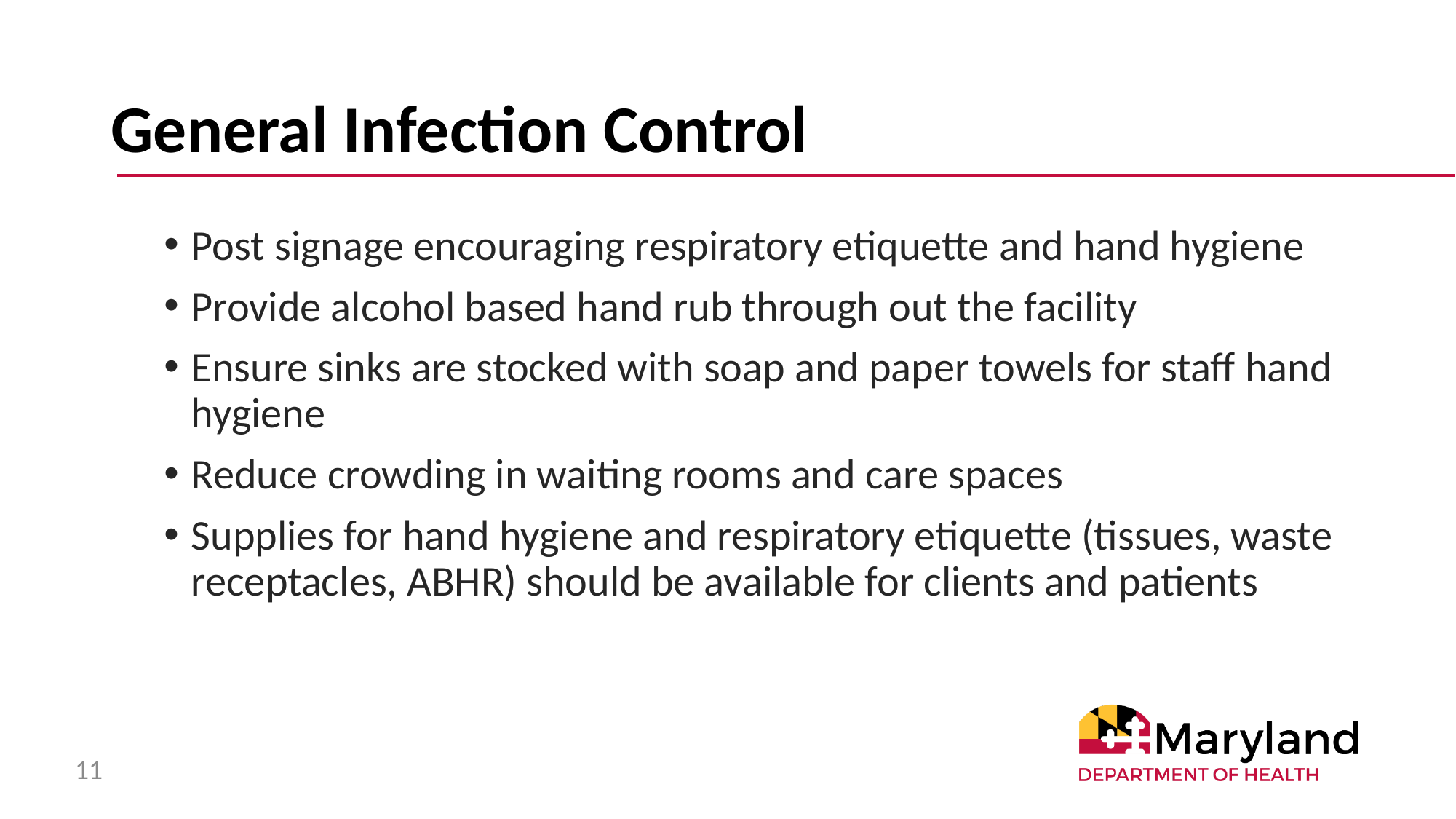

# General Infection Control
Post signage encouraging respiratory etiquette and hand hygiene
Provide alcohol based hand rub through out the facility
Ensure sinks are stocked with soap and paper towels for staff hand hygiene
Reduce crowding in waiting rooms and care spaces
Supplies for hand hygiene and respiratory etiquette (tissues, waste receptacles, ABHR) should be available for clients and patients

11